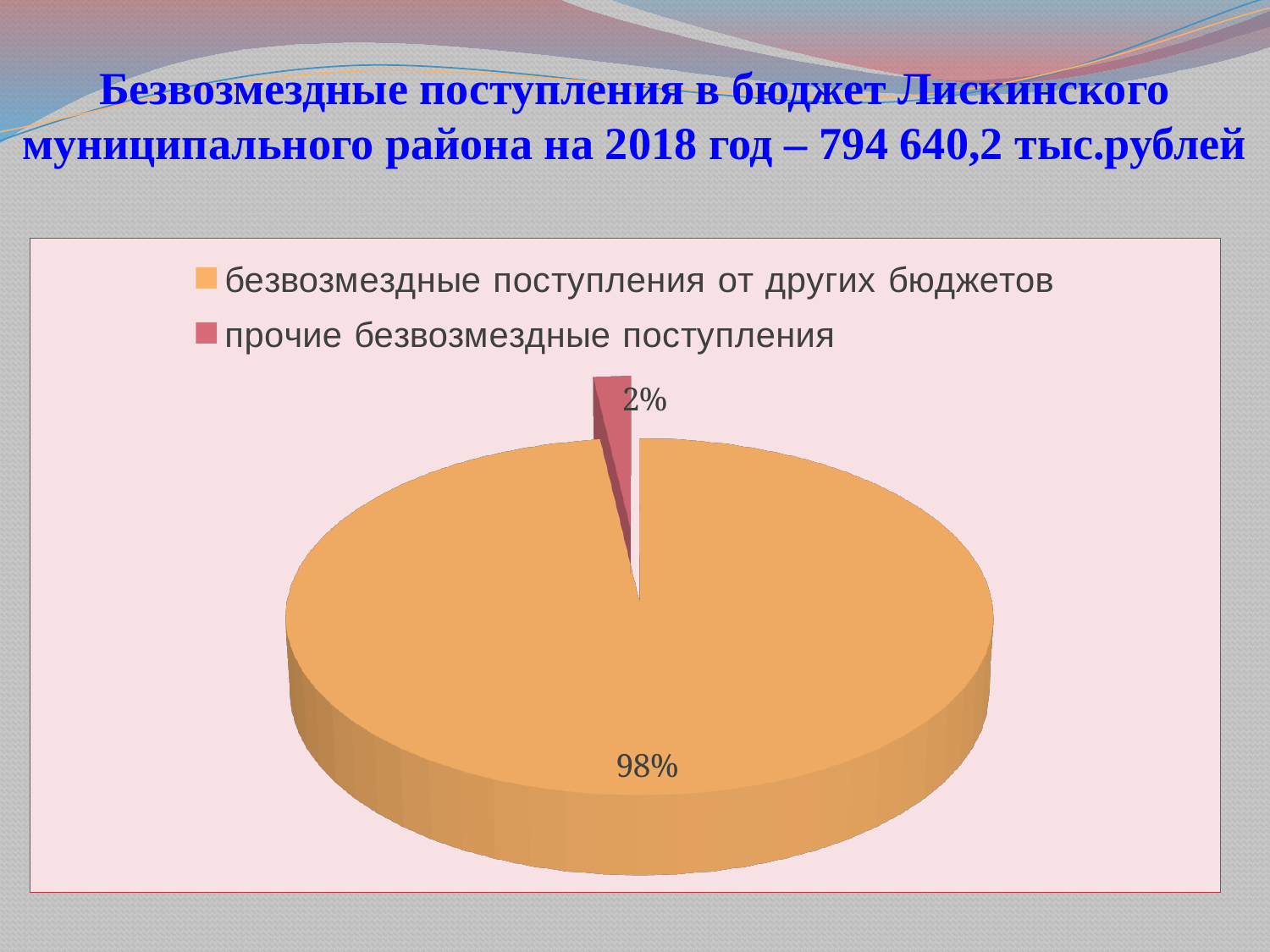

# Безвозмездные поступления в бюджет Лискинского муниципального района на 2018 год – 794 640,2 тыс.рублей

[unsupported chart]